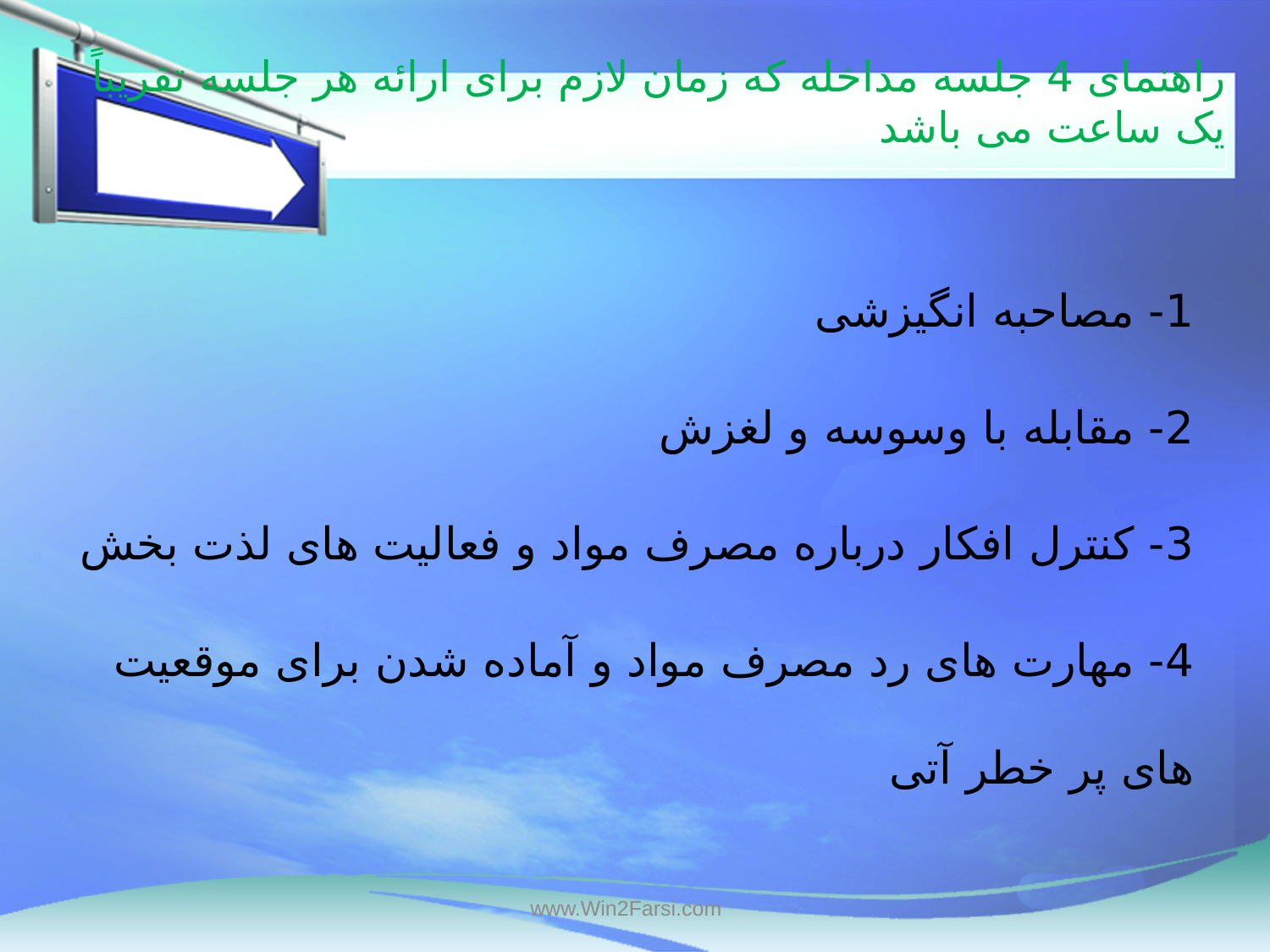

# راهنمای 4 جلسه مداخله که زمان لازم برای ارائه هر جلسه تقریباً یک ساعت می باشد
1- مصاحبه انگیزشی
2- مقابله با وسوسه و لغزش
3- کنترل افکار درباره مصرف مواد و فعالیت های لذت بخش
4- مهارت های رد مصرف مواد و آماده شدن برای موقعیت های پر خطر آتی

www.Win2Farsi.com